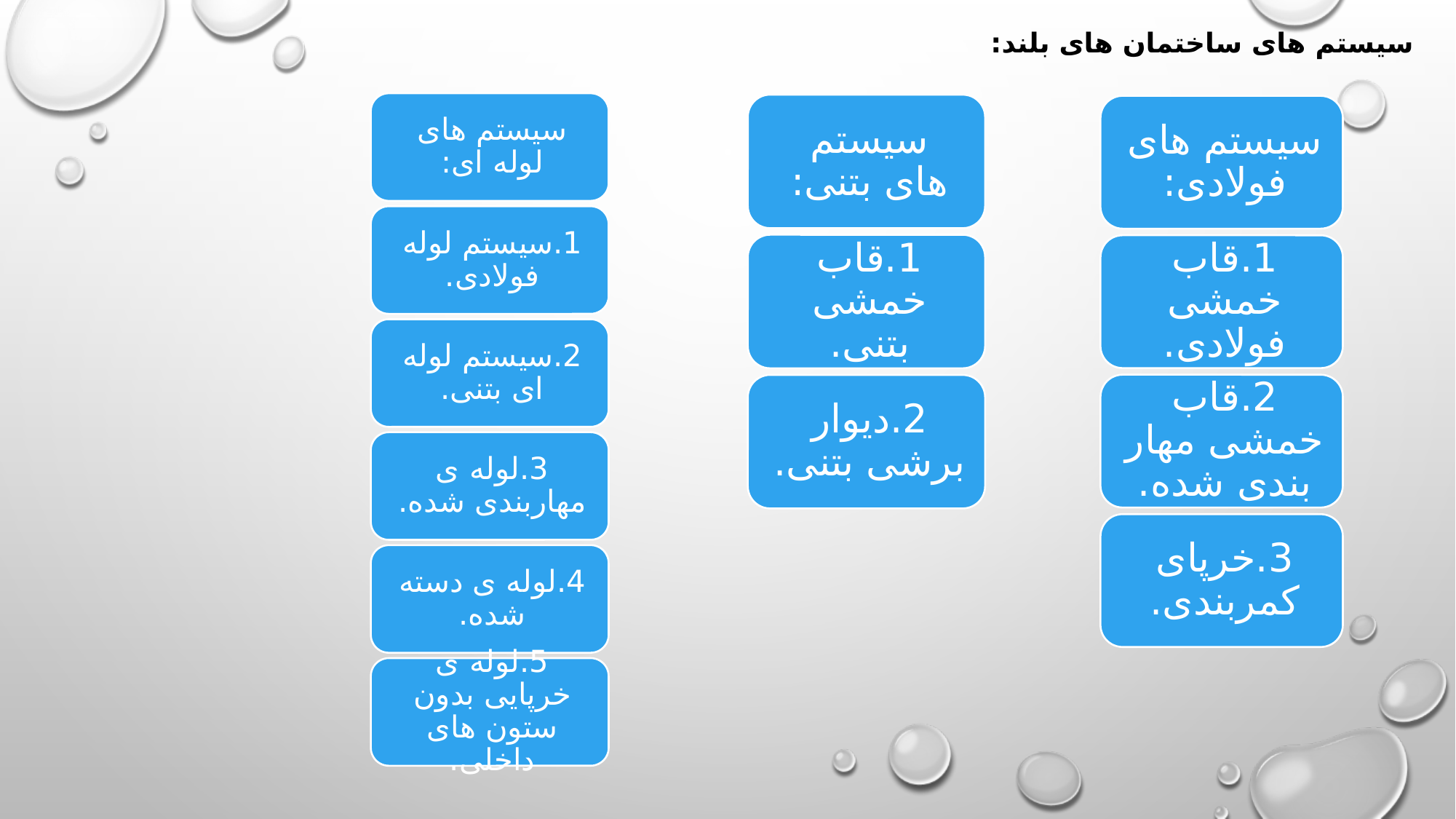

سیستم های ساختمان های بلند:
سیستم های لوله ای:
1.سیستم لوله فولادی.
2.سیستم لوله ای بتنی.
3.لوله ی مهاربندی شده.
4.لوله ی دسته شده.
5.لوله ی خرپایی بدون ستون های داخلی.
سیستم های بتنی:
1.قاب خمشی بتنی.
2.دیوار برشی بتنی.
سیستم های فولادی:
1.قاب خمشی فولادی.
2.قاب خمشی مهار بندی شده.
3.خرپای کمربندی.